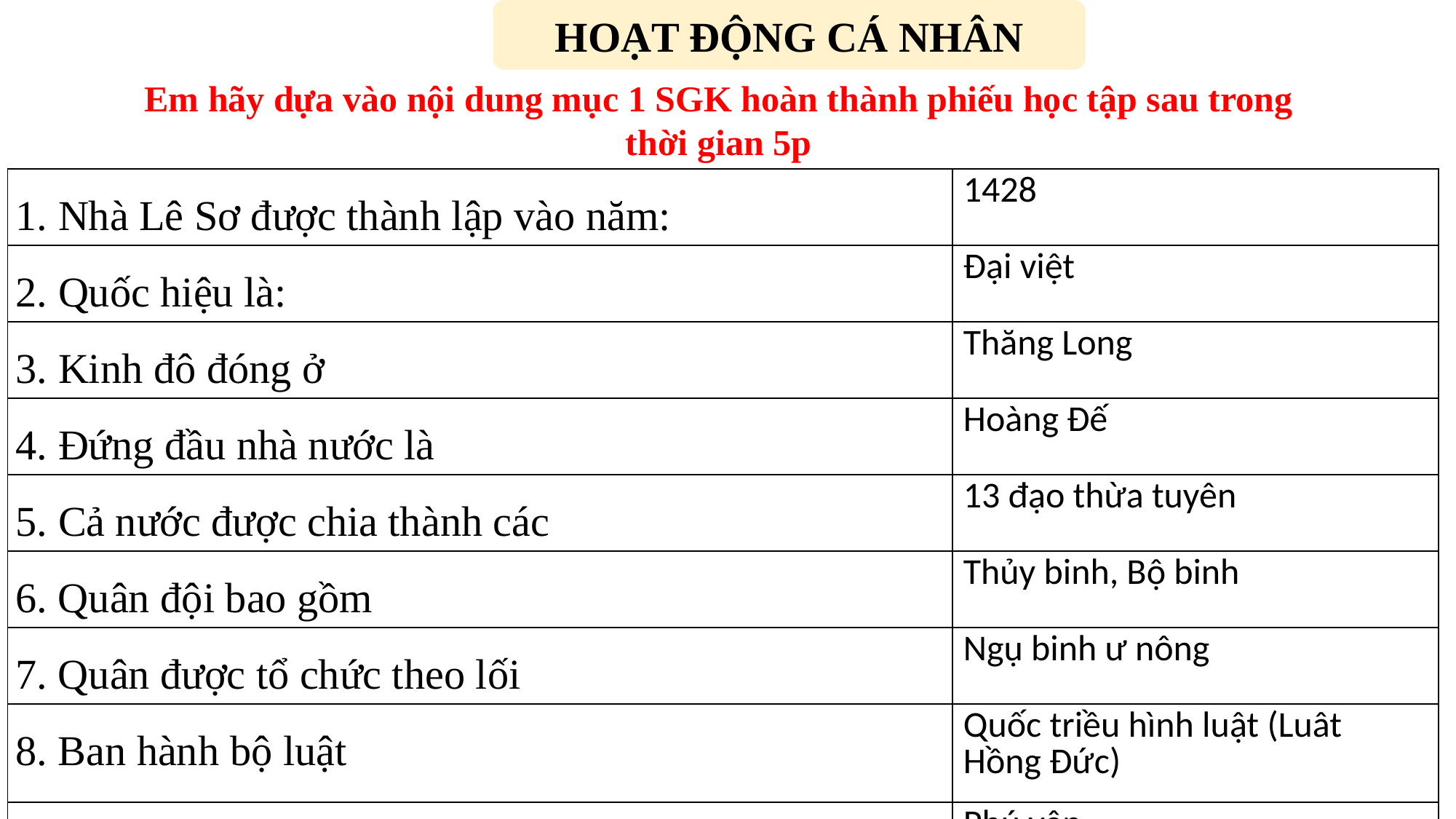

HOẠT ĐỘNG CÁ NHÂN
Em hãy dựa vào nội dung mục 1 SGK hoàn thành phiếu học tập sau trong
thời gian 5p
| 1. Nhà Lê Sơ được thành lập vào năm: | 1428 |
| --- | --- |
| 2. Quốc hiệu là: | Đại việt |
| 3. Kinh đô đóng ở | Thăng Long |
| 4. Đứng đầu nhà nước là | Hoàng Đế |
| 5. Cả nước được chia thành các | 13 đạo thừa tuyên |
| 6. Quân đội bao gồm | Thủy binh, Bộ binh |
| 7. Quân được tổ chức theo lối | Ngụ binh ư nông |
| 8. Ban hành bộ luật | Quốc triều hình luật (Luât Hồng Đức) |
| 9. Đến năm 1471 lãnh thổ Đại Việt được mở rộng tới | Phú yên |